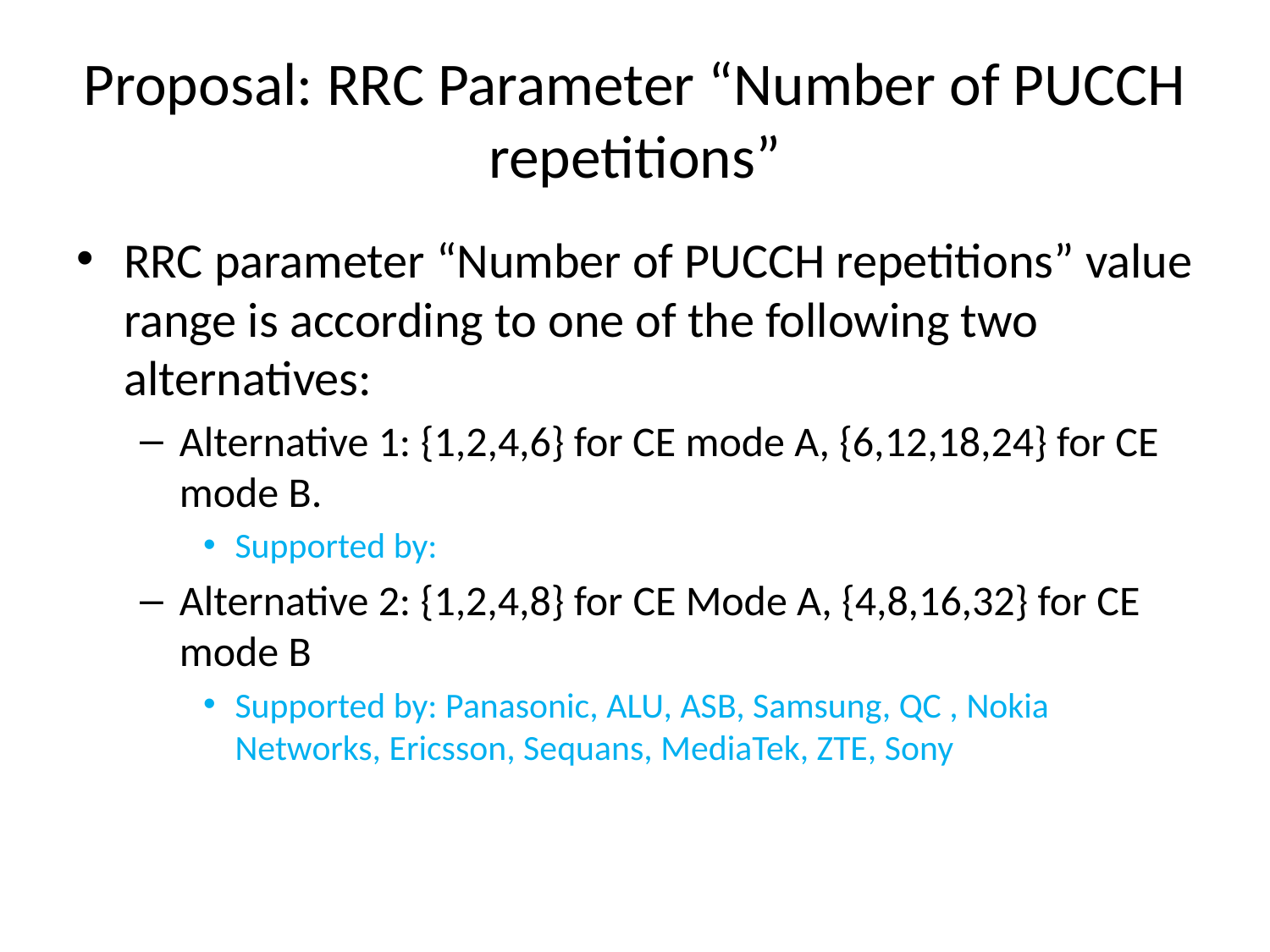

# Proposal: RRC Parameter “Number of PUCCH repetitions”
RRC parameter “Number of PUCCH repetitions” value range is according to one of the following two alternatives:
Alternative 1: {1,2,4,6} for CE mode A, {6,12,18,24} for CE mode B.
Supported by:
Alternative 2: {1,2,4,8} for CE Mode A, {4,8,16,32} for CE mode B
Supported by: Panasonic, ALU, ASB, Samsung, QC , Nokia Networks, Ericsson, Sequans, MediaTek, ZTE, Sony